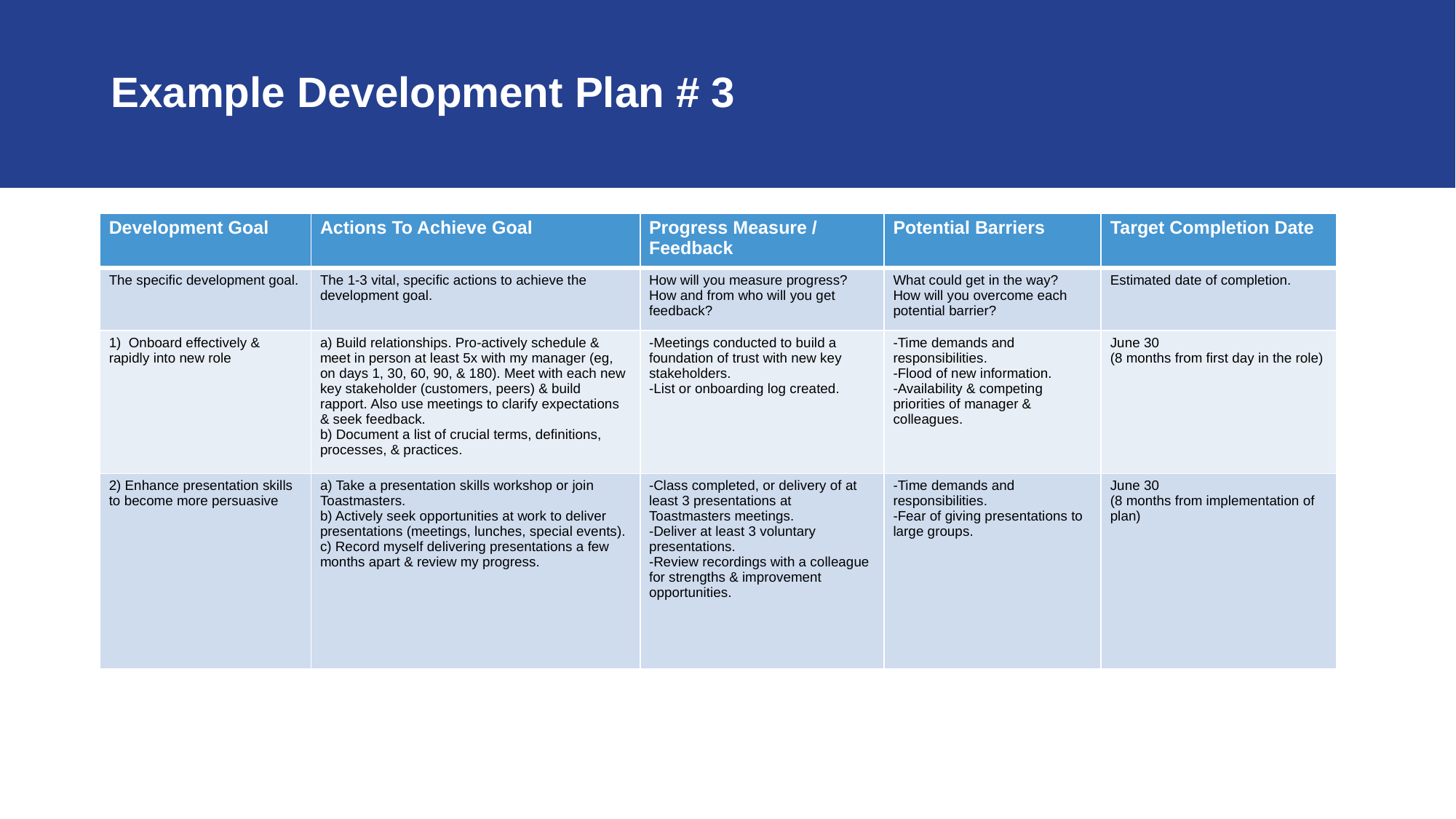

# Example Development Plan # 3
| Development Goal | Actions To Achieve Goal | Progress Measure / Feedback | Potential Barriers | Target Completion Date |
| --- | --- | --- | --- | --- |
| The specific development goal. | The 1-3 vital, specific actions to achieve the development goal. | How will you measure progress? How and from who will you get feedback? | What could get in the way? How will you overcome each potential barrier? | Estimated date of completion. |
| 1) Onboard effectively & rapidly into new role | a) Build relationships. Pro-actively schedule & meet in person at least 5x with my manager (eg, on days 1, 30, 60, 90, & 180). Meet with each new key stakeholder (customers, peers) & build rapport. Also use meetings to clarify expectations & seek feedback. b) Document a list of crucial terms, definitions, processes, & practices. | -Meetings conducted to build a foundation of trust with new key stakeholders. -List or onboarding log created. | -Time demands and responsibilities. -Flood of new information. -Availability & competing priorities of manager & colleagues. | June 30 (8 months from first day in the role) |
| 2) Enhance presentation skills to become more persuasive | a) Take a presentation skills workshop or join Toastmasters. b) Actively seek opportunities at work to deliver presentations (meetings, lunches, special events). c) Record myself delivering presentations a few months apart & review my progress. | -Class completed, or delivery of at least 3 presentations at Toastmasters meetings. -Deliver at least 3 voluntary presentations. -Review recordings with a colleague for strengths & improvement opportunities. | -Time demands and responsibilities. -Fear of giving presentations to large groups. | June 30 (8 months from implementation of plan) |